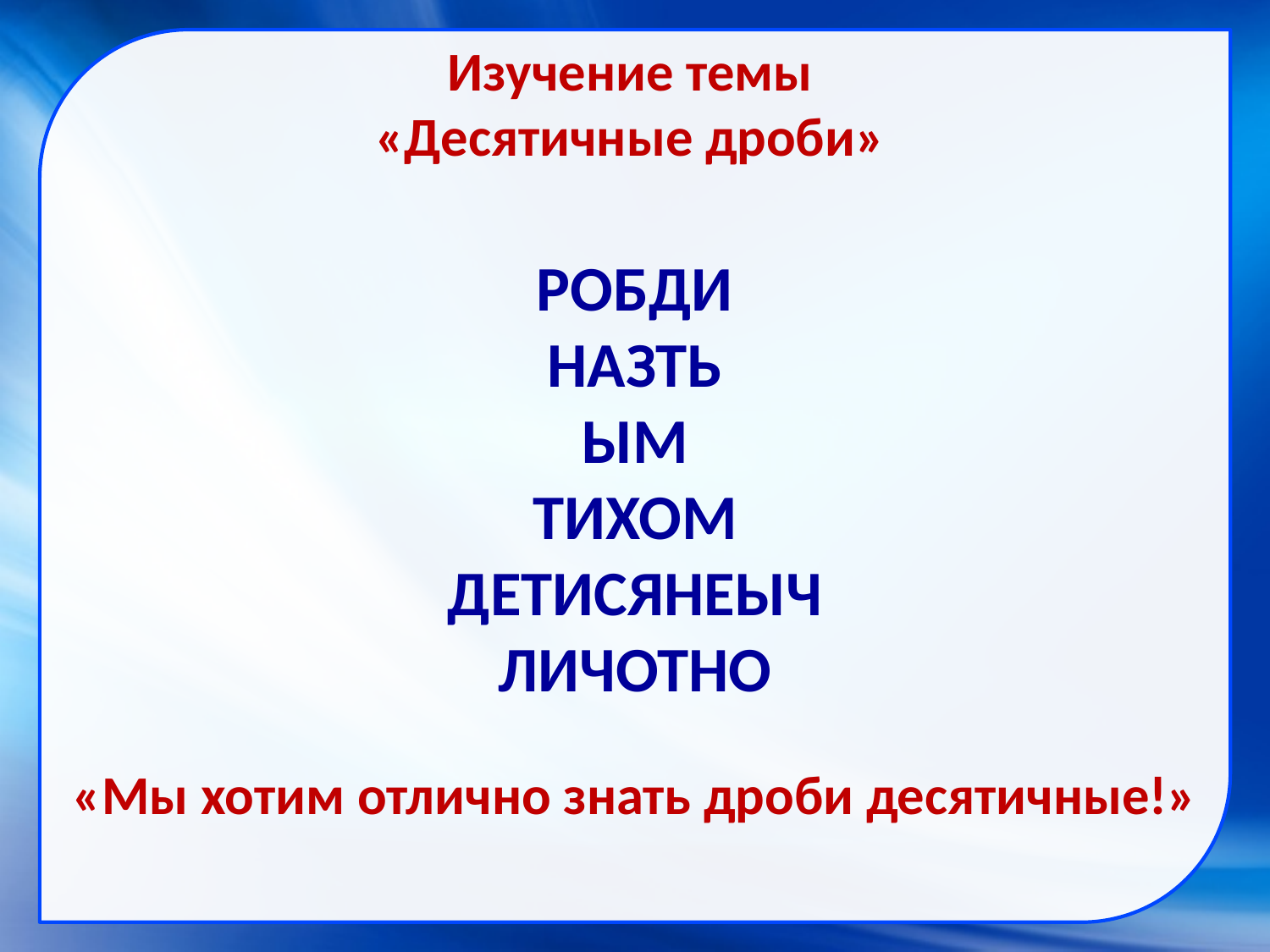

РОБДИ
НАЗТЬ
ЫМ
ТИХОМ
ДЕТИСЯНЕЫЧ
ЛИЧОТНО

Изучение темы
«Десятичные дроби»
«Мы хотим отлично знать дроби десятичные!»